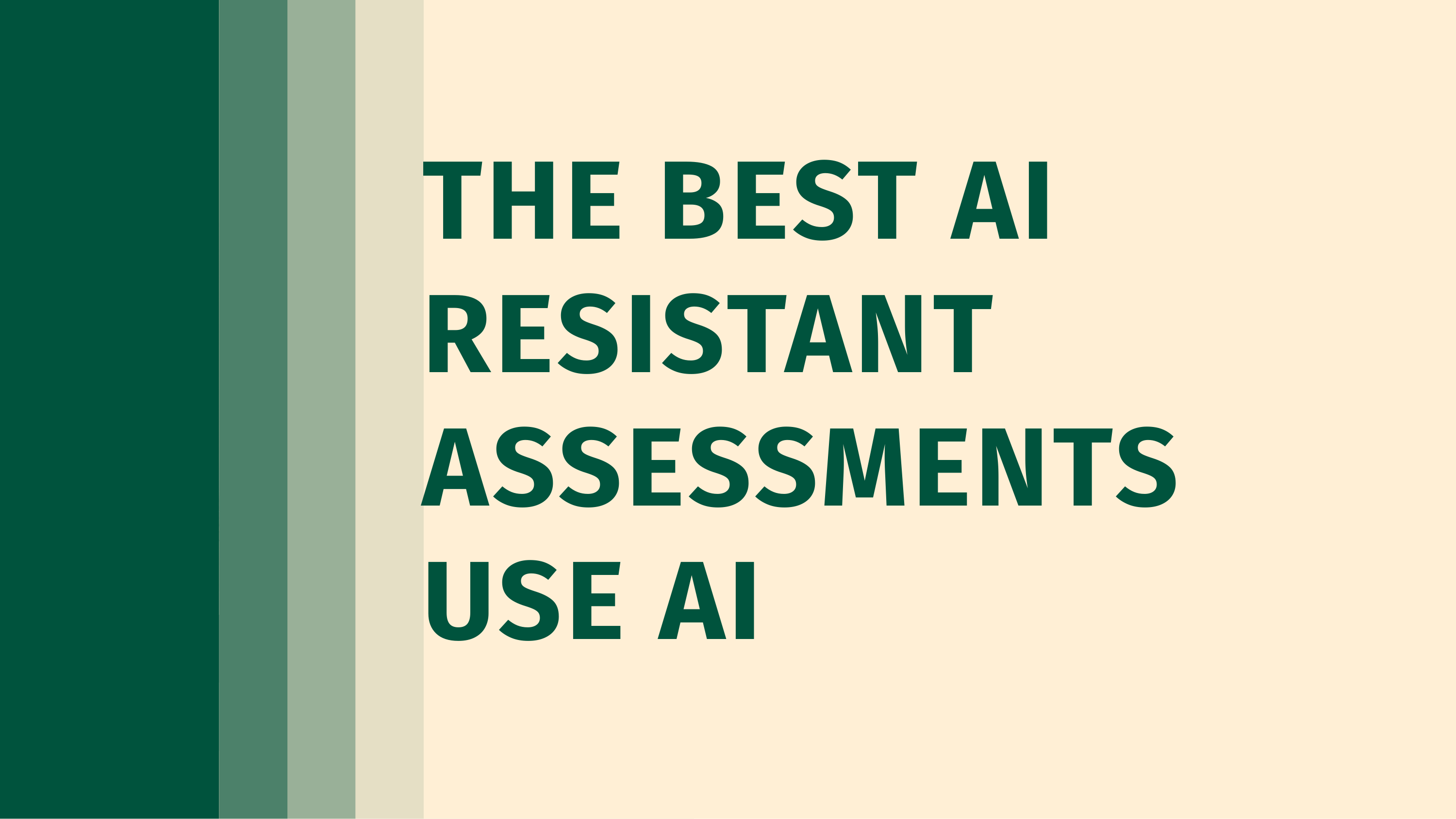

THE BEST AI RESISTANT ASSESSMENTS USE AI